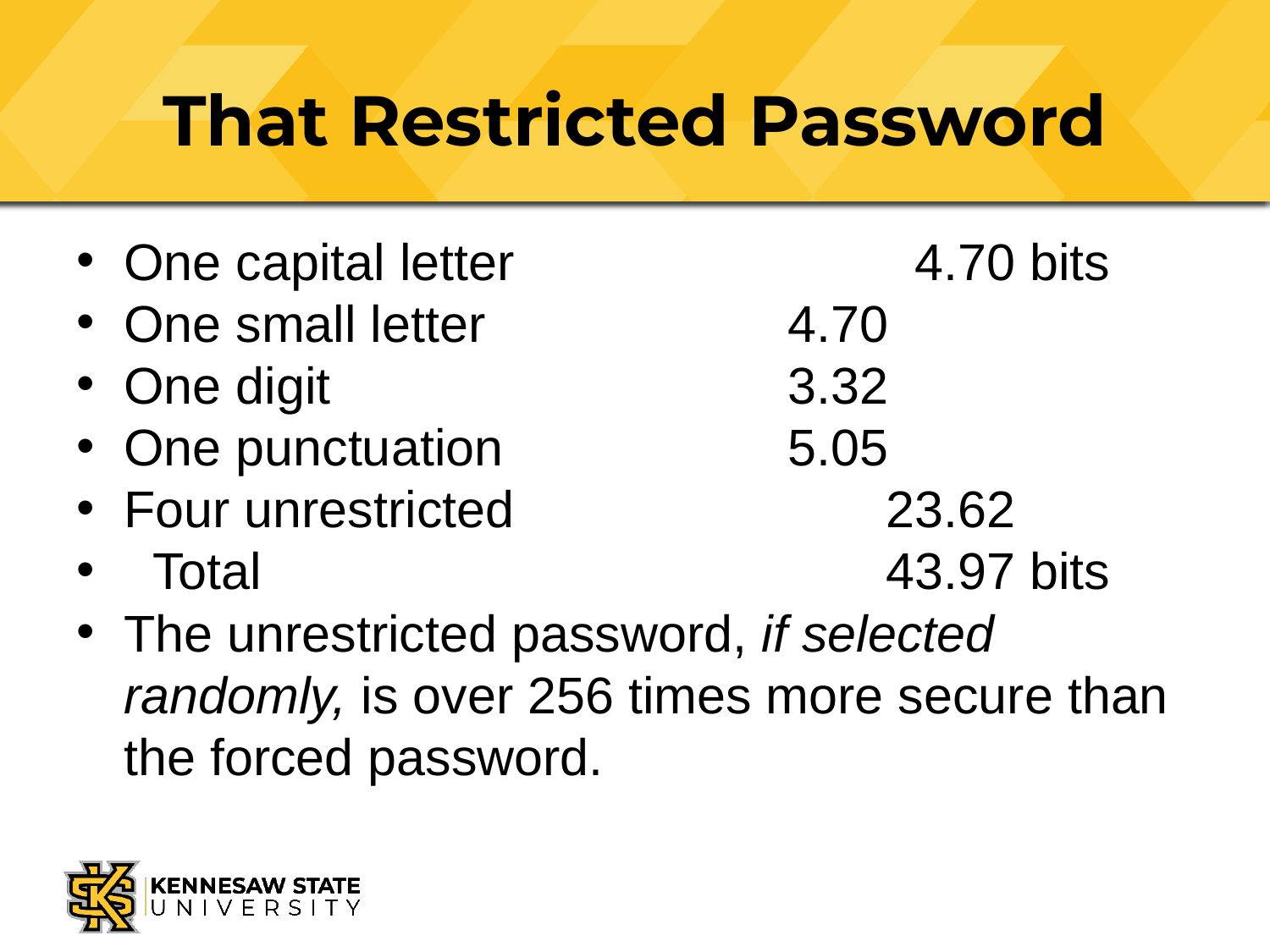

# That Restricted Password
One capital letter			  4.70 bits
One small letter			  4.70
One digit			 	  3.32
One punctuation			  5.05
Four unrestricted			23.62
  Total					43.97 bits
The unrestricted password, if selected randomly, is over 256 times more secure than the forced password.